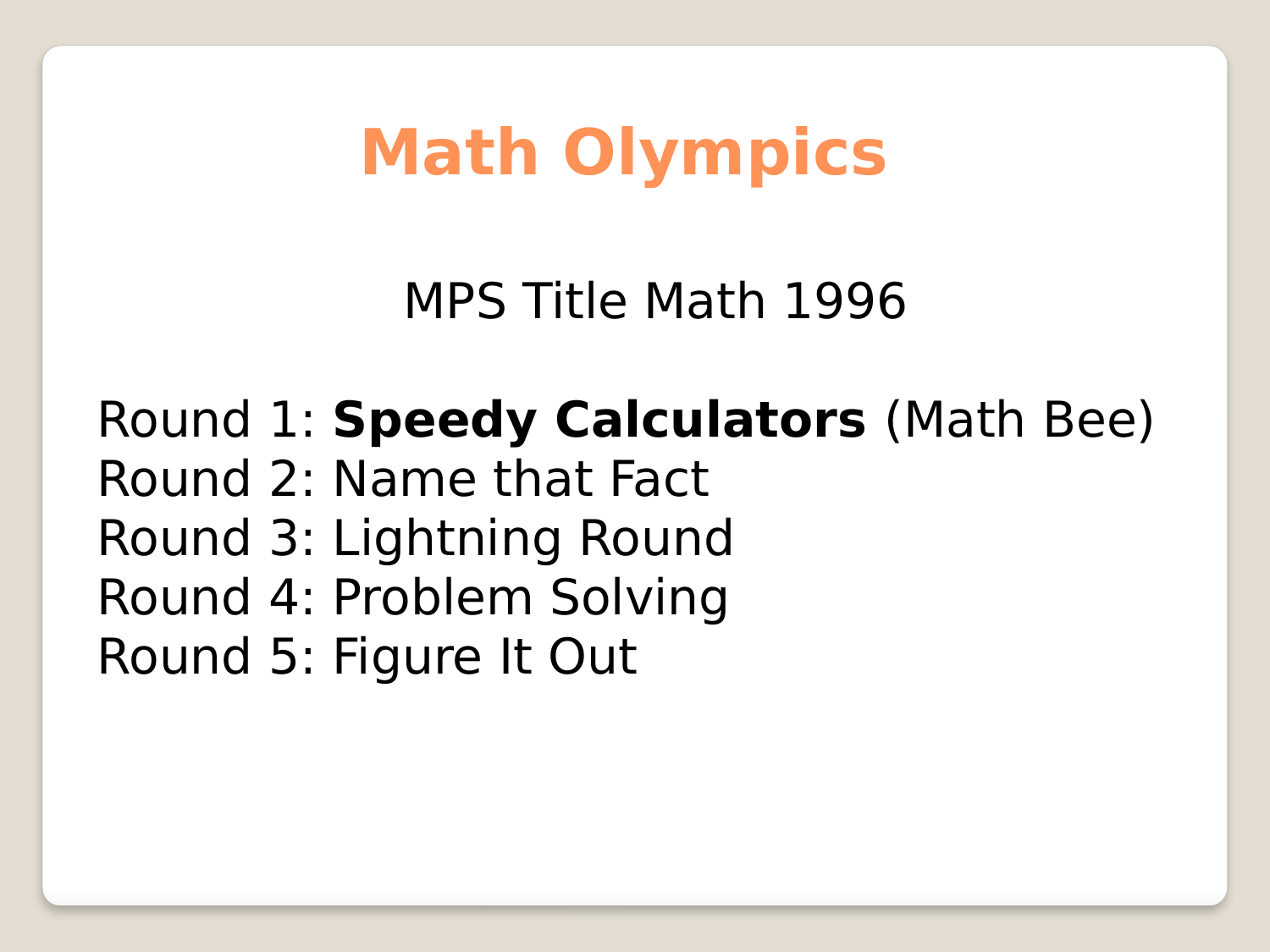

Math Olympics
MPS Title Math 1996

Round 1: Speedy Calculators (Math Bee) Round 2: Name that Fact
Round 3: Lightning Round
Round 4: Problem Solving
Round 5: Figure It Out